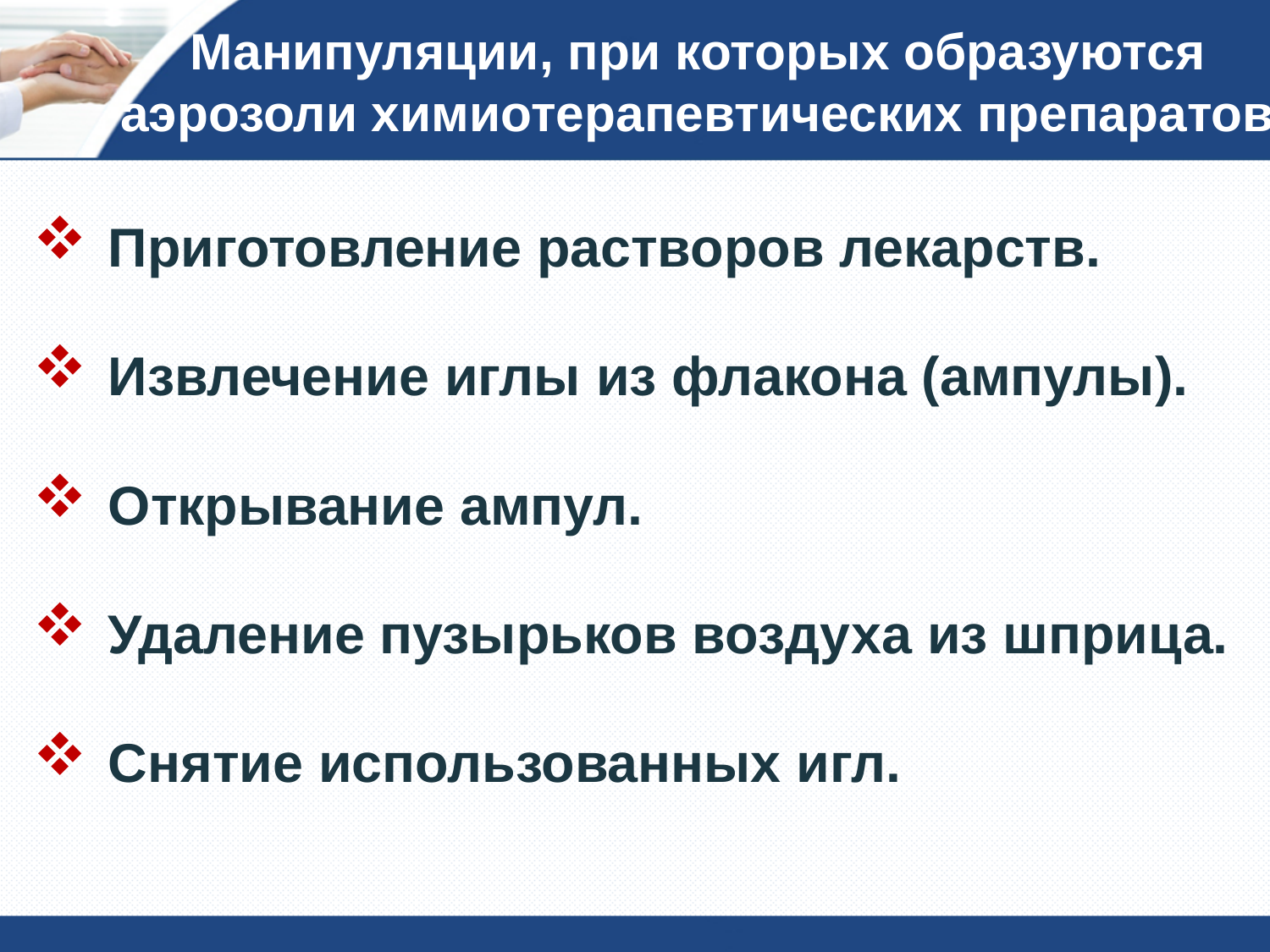

# Манипуляции, при которых образуются аэрозоли химиотерапевтических препаратов
Приготовление растворов лекарств.
Извлечение иглы из флакона (ампулы).
Открывание ампул.
Удаление пузырьков воздуха из шприца.
Снятие использованных игл.